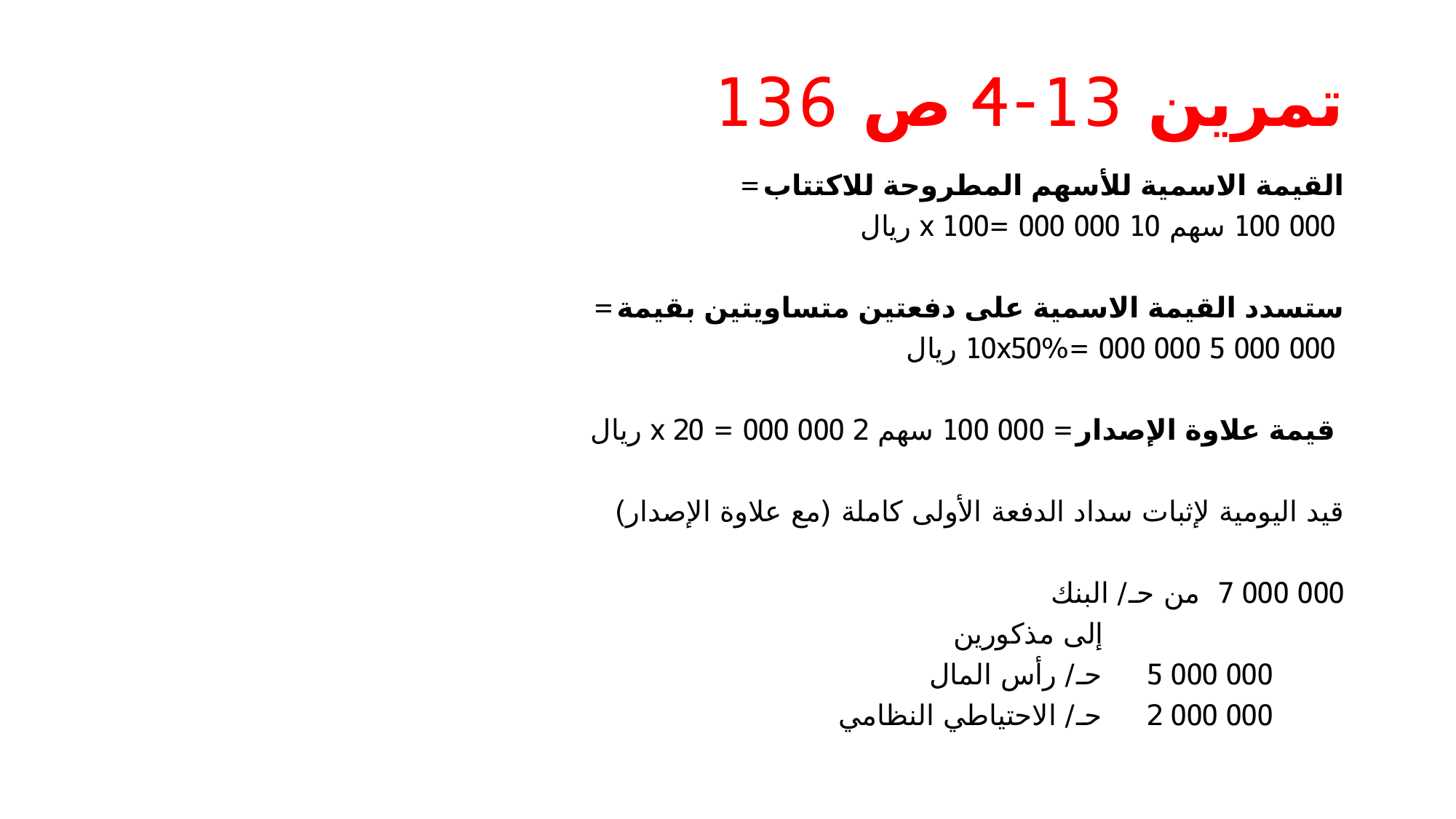

# تمرين 13-4 ص 136
القيمة الاسمية للأسهم المطروحة للاكتتاب=
 000 100 سهم x 100= 000 000 10 ريال

ستسدد القيمة الاسمية على دفعتين متساويتين بقيمة=
 000 000 10x50%= 000 000 5 ريال

 قيمة علاوة الإصدار= 000 100 سهم x 20 = 000 000 2 ريال

قيد اليومية لإثبات سداد الدفعة الأولى كاملة (مع علاوة الإصدار)

000 000 7  من حـ/ البنك
                           إلى مذكورين
        000 000 5     حـ/ رأس المال
        000 000 2     حـ/ الاحتياطي النظامي